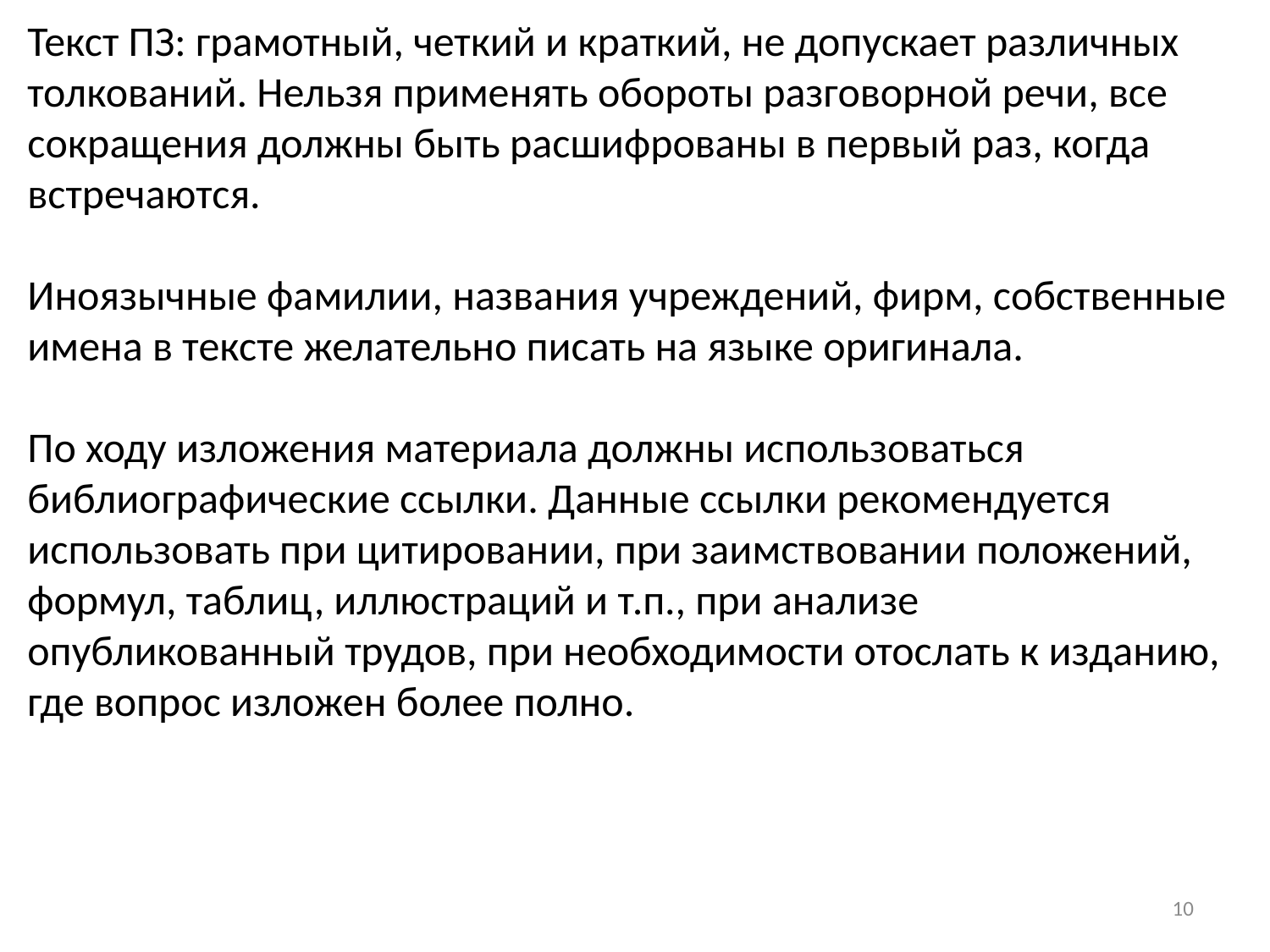

Текст ПЗ: грамотный, четкий и краткий, не допускает различных толкований. Нельзя применять обороты разговорной речи, все сокращения должны быть расшифрованы в первый раз, когда встречаются.

Иноязычные фамилии, названия учреждений, фирм, собственные имена в тексте желательно писать на языке оригинала.

По ходу изложения материала должны использоваться библиографические ссылки. Данные ссылки рекомендуется использовать при цитировании, при заимствовании положений, формул, таблиц, иллюстраций и т.п., при анализе опубликованный трудов, при необходимости отослать к изданию, где вопрос изложен более полно.
10